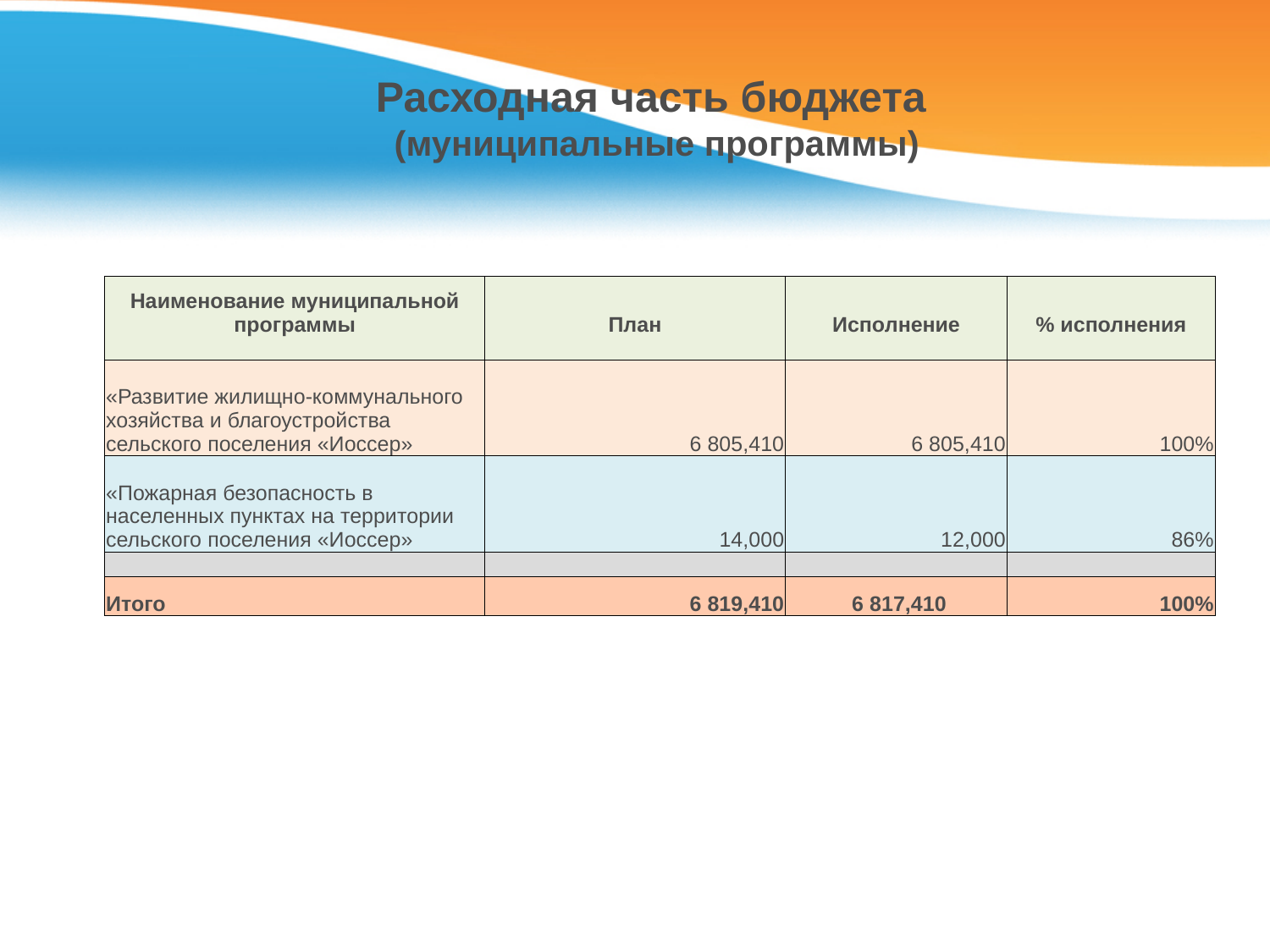

# Расходная часть бюджета (муниципальные программы)

| Наименование муниципальной программы | План | Исполнение | % исполнения |
| --- | --- | --- | --- |
| «Развитие жилищно-коммунального хозяйства и благоустройства сельского поселения «Иоссер» | 6 805,410 | 6 805,410 | 100% |
| «Пожарная безопасность в населенных пунктах на территории сельского поселения «Иоссер» | 14,000 | 12,000 | 86% |
|  |  |  |  |
| Итого | 6 819,410 | 6 817,410 | 100% |